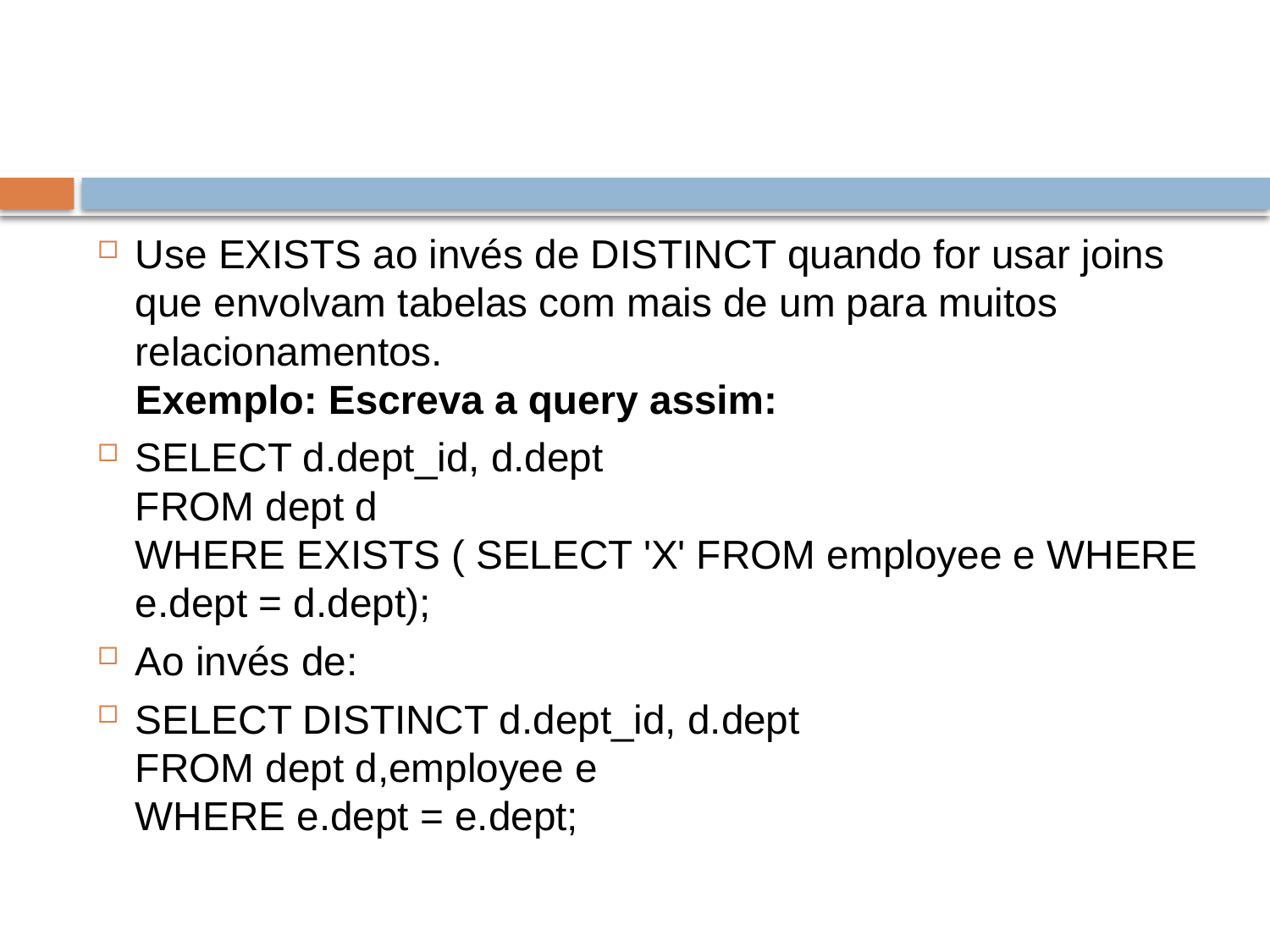

#
Use EXISTS ao invés de DISTINCT quando for usar joins que envolvam tabelas com mais de um para muitos relacionamentos.
Exemplo: Escreva a query assim:
SELECT d.dept_id, d.dept
FROM dept d
WHERE EXISTS ( SELECT 'X' FROM employee e WHERE e.dept = d.dept);
Ao invés de:
SELECT DISTINCT d.dept_id, d.dept
FROM dept d,employee e
WHERE e.dept = e.dept;